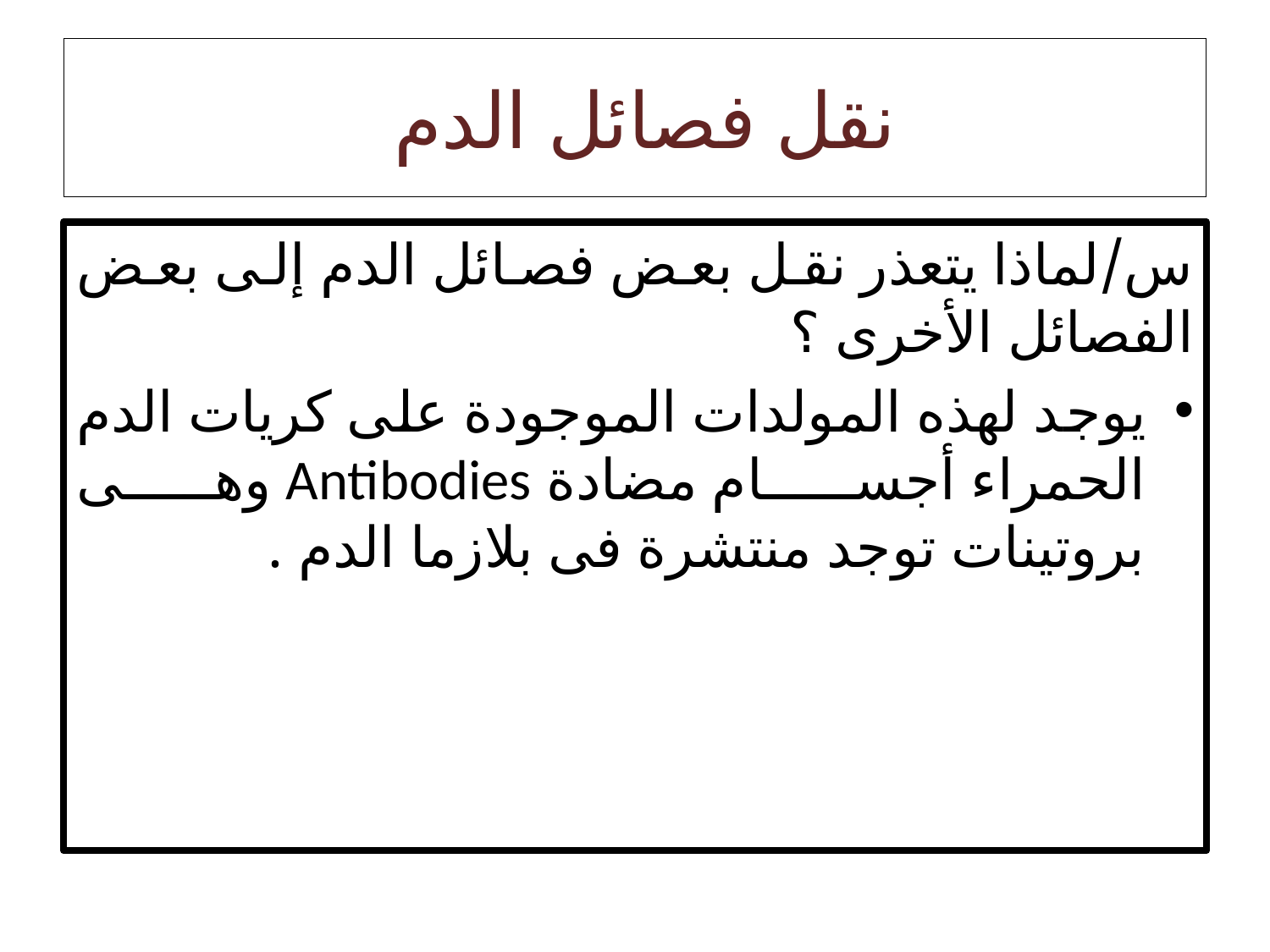

# نقل فصائل الدم
س/لماذا يتعذر نقل بعض فصائل الدم إلى بعض الفصائل الأخرى ؟
يوجد لهذه المولدات الموجودة على كريات الدم الحمراء أجسام مضادة Antibodies وهى بروتينات توجد منتشرة فى بلازما الدم .